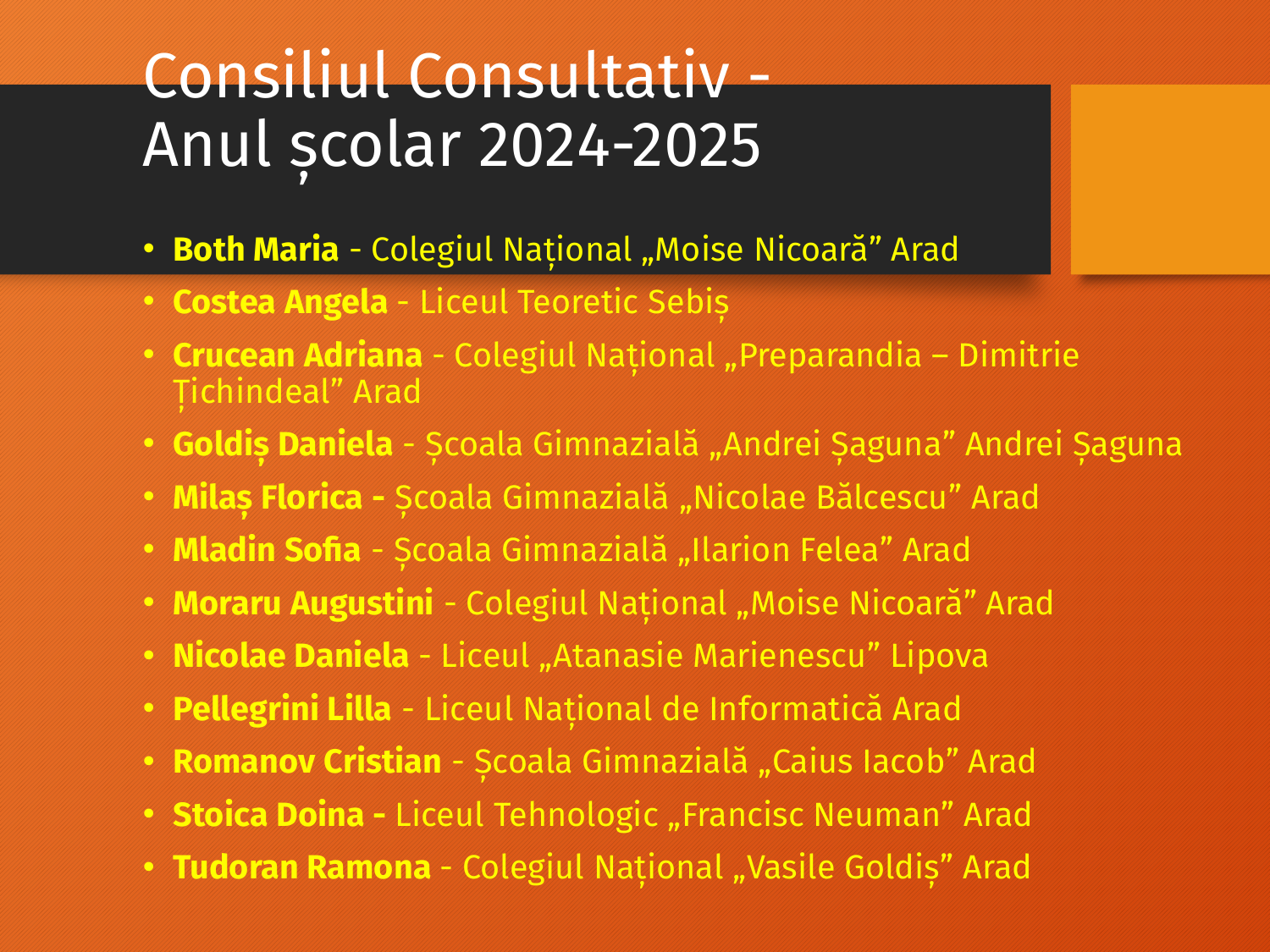

# Consiliul Consultativ - Anul școlar 2024-2025
Both Maria - Colegiul Național „Moise Nicoară” Arad
Costea Angela - Liceul Teoretic Sebiș
Crucean Adriana - Colegiul Național „Preparandia – Dimitrie Țichindeal” Arad
Goldiș Daniela - Școala Gimnazială „Andrei Șaguna” Andrei Șaguna
Milaș Florica - Școala Gimnazială „Nicolae Bălcescu” Arad
Mladin Sofia - Școala Gimnazială „Ilarion Felea” Arad
Moraru Augustini - Colegiul Național „Moise Nicoară” Arad
Nicolae Daniela - Liceul „Atanasie Marienescu” Lipova
Pellegrini Lilla - Liceul Național de Informatică Arad
Romanov Cristian - Școala Gimnazială „Caius Iacob” Arad
Stoica Doina - Liceul Tehnologic „Francisc Neuman” Arad
Tudoran Ramona - Colegiul Național „Vasile Goldiș” Arad